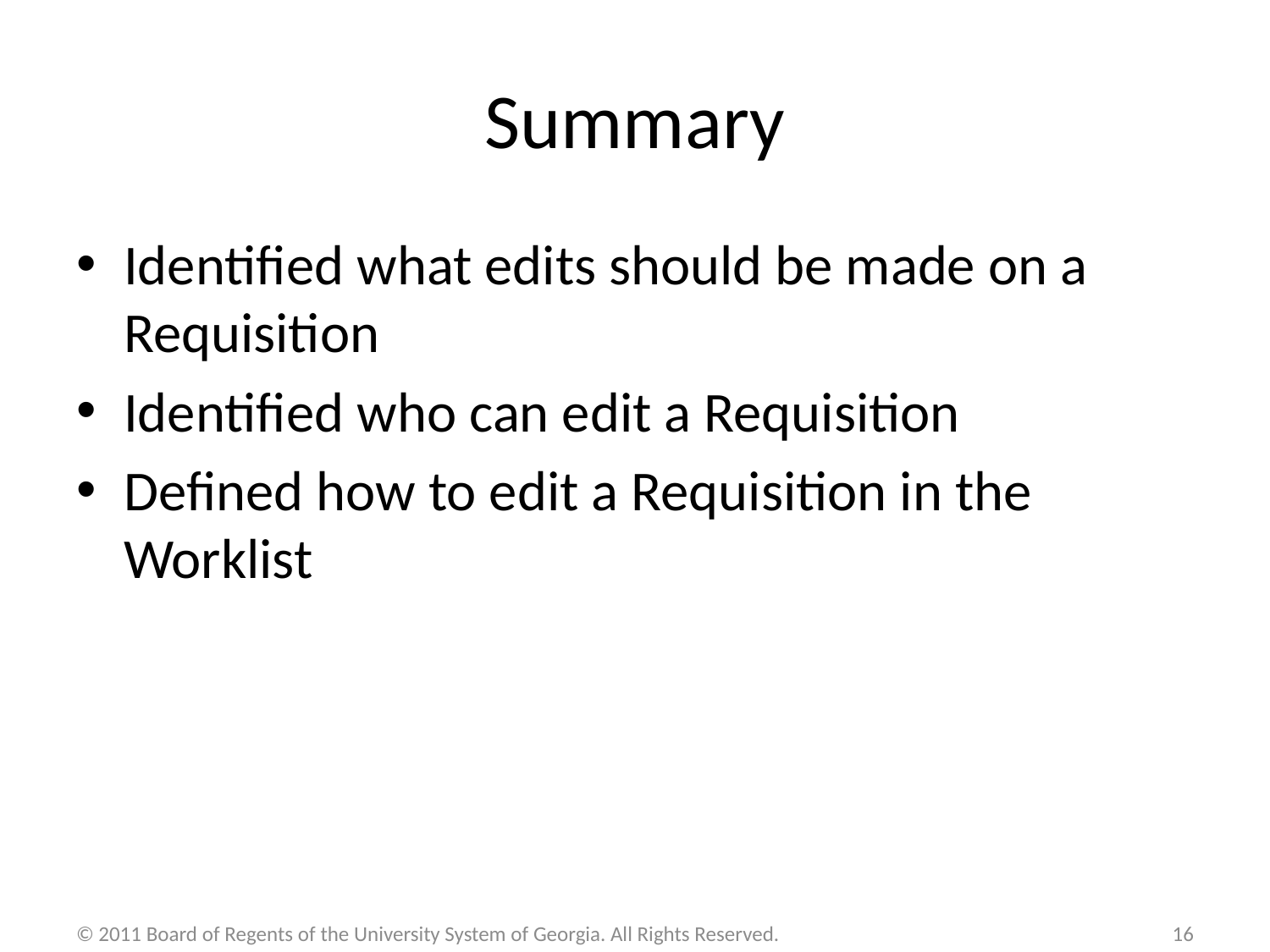

# Summary
Identified what edits should be made on a Requisition
Identified who can edit a Requisition
Defined how to edit a Requisition in the Worklist

© 2011 Board of Regents of the University System of Georgia. All Rights Reserved.
16